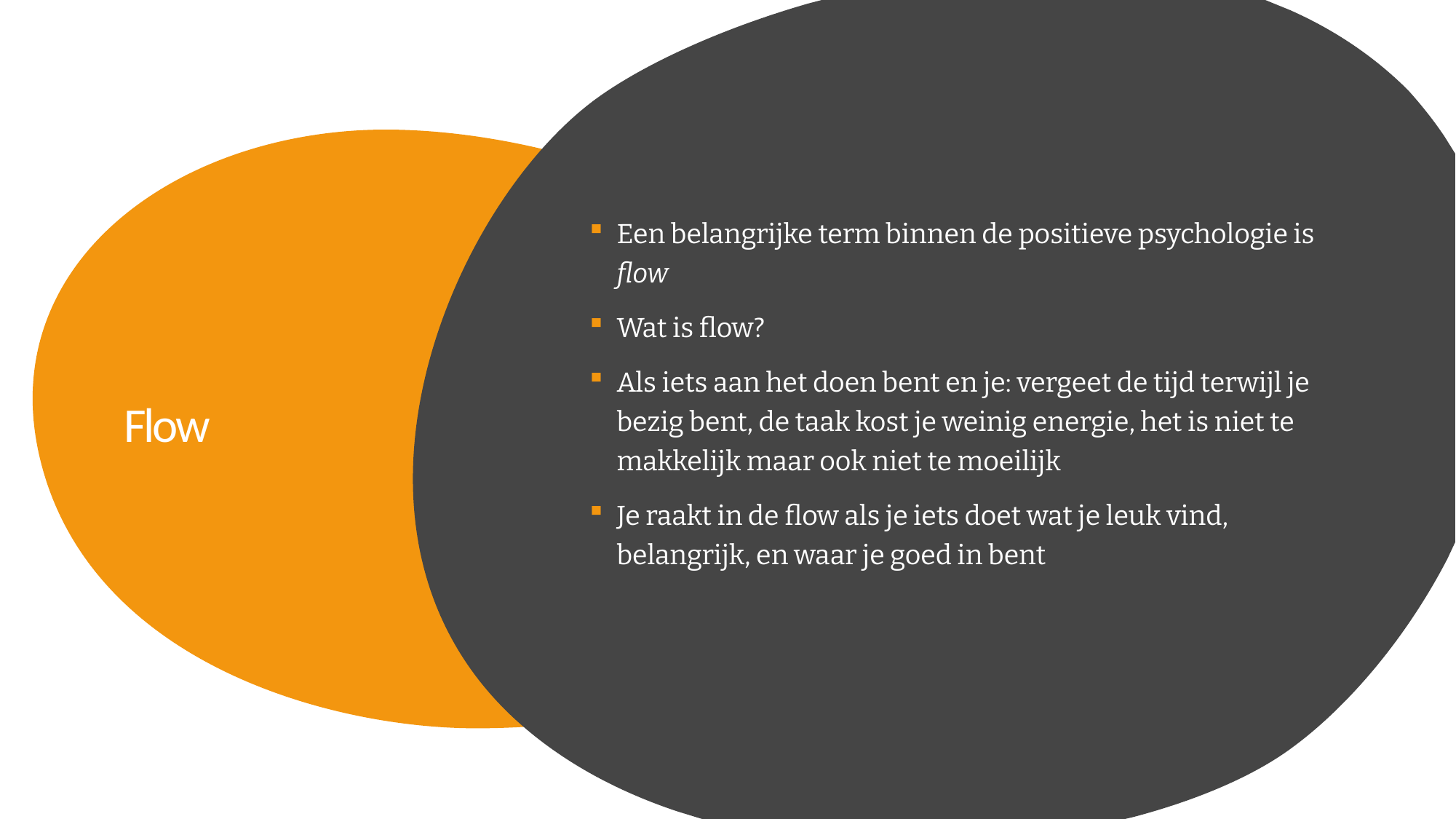

Een belangrijke term binnen de positieve psychologie is flow
Wat is flow?
Als iets aan het doen bent en je: vergeet de tijd terwijl je bezig bent, de taak kost je weinig energie, het is niet te makkelijk maar ook niet te moeilijk
Je raakt in de flow als je iets doet wat je leuk vind, belangrijk, en waar je goed in bent
# Flow